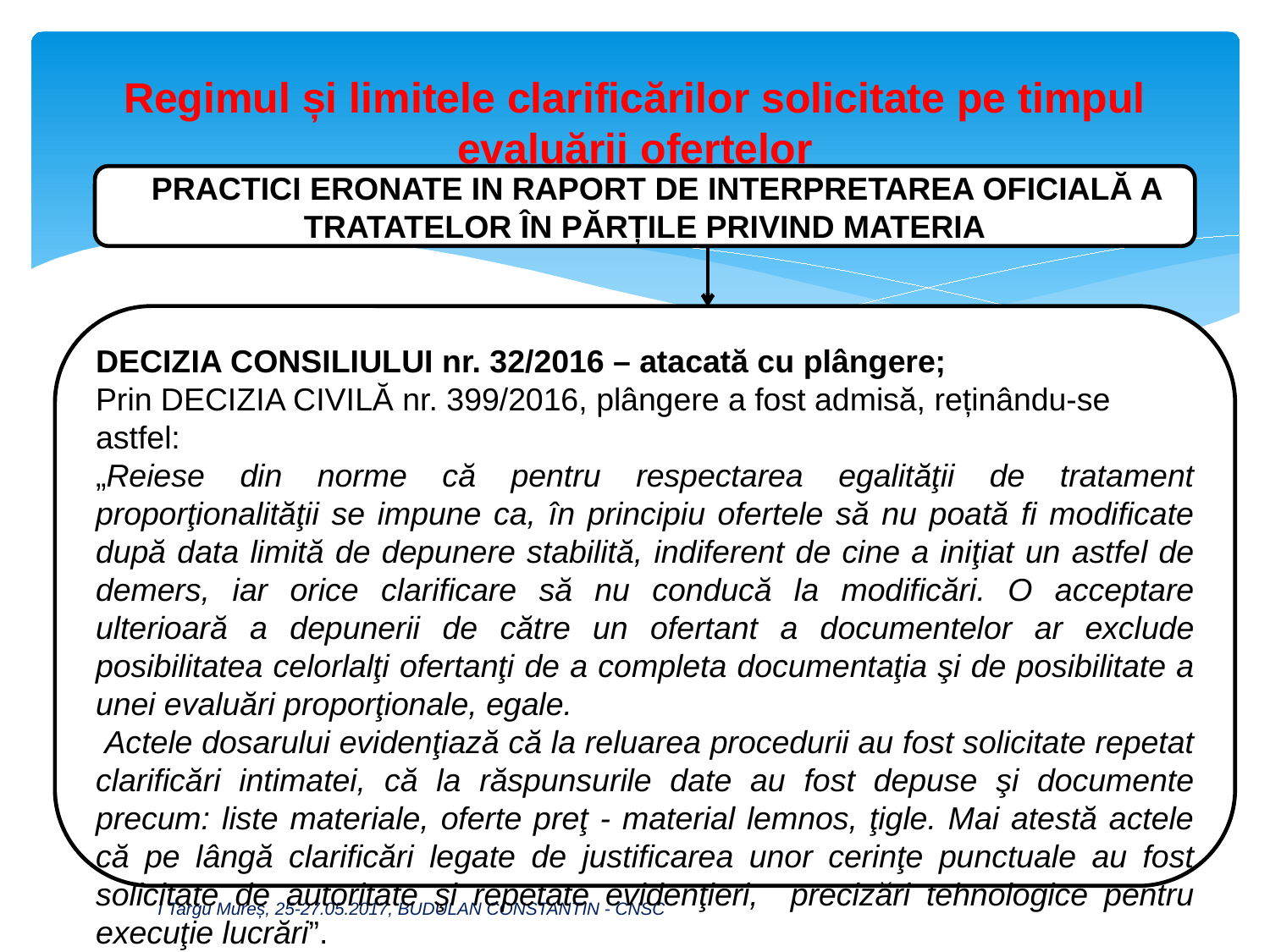

# Regimul și limitele clarificărilor solicitate pe timpul evaluării ofertelor
PRACTICI ERONATE IN RAPORT DE INTERPRETAREA OFICIALĂ A TRATATELOR ÎN PĂRȚILE PRIVIND MATERIA
DECIZIA CONSILIULUI nr. 32/2016 – atacată cu plângere;
Prin DECIZIA CIVILĂ nr. 399/2016, plângere a fost admisă, reținându-se astfel:
„Reiese din norme că pentru respectarea egalităţii de tratament proporţionalităţii se impune ca, în principiu ofertele să nu poată fi modificate după data limită de depunere stabilită, indiferent de cine a iniţiat un astfel de demers, iar orice clarificare să nu conducă la modificări. O acceptare ulterioară a depunerii de către un ofertant a documentelor ar exclude posibilitatea celorlalţi ofertanţi de a completa documentaţia şi de posibilitate a unei evaluări proporţionale, egale.
 Actele dosarului evidenţiază că la reluarea procedurii au fost solicitate repetat clarificări intimatei, că la răspunsurile date au fost depuse şi documente precum: liste materiale, oferte preţ - material lemnos, ţigle. Mai atestă actele că pe lângă clarificări legate de justificarea unor cerinţe punctuale au fost solicitate de autoritate şi repetate evidenţieri,  precizări tehnologice pentru execuţie lucrări”.

I Targu Mureș, 25-27.05.2017, BUDULAN CONSTANTIN - CNSC